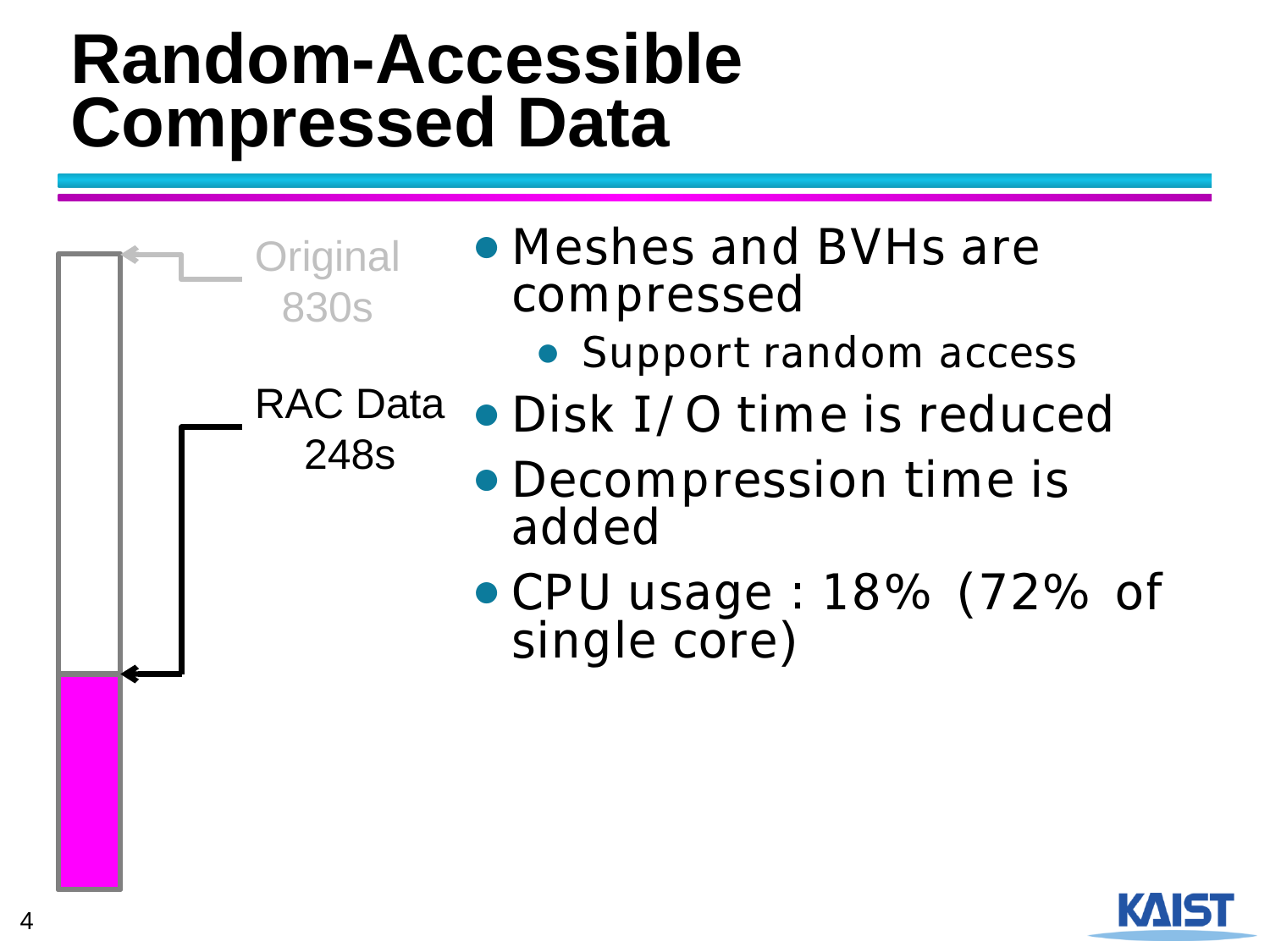

# Random-Accessible Compressed Data
Meshes and BVHs are compressed
Support random access
Disk I/O time is reduced
Decompression time is added
CPU usage : 18% (72% of single core)

Original
830s

RAC Data
248s